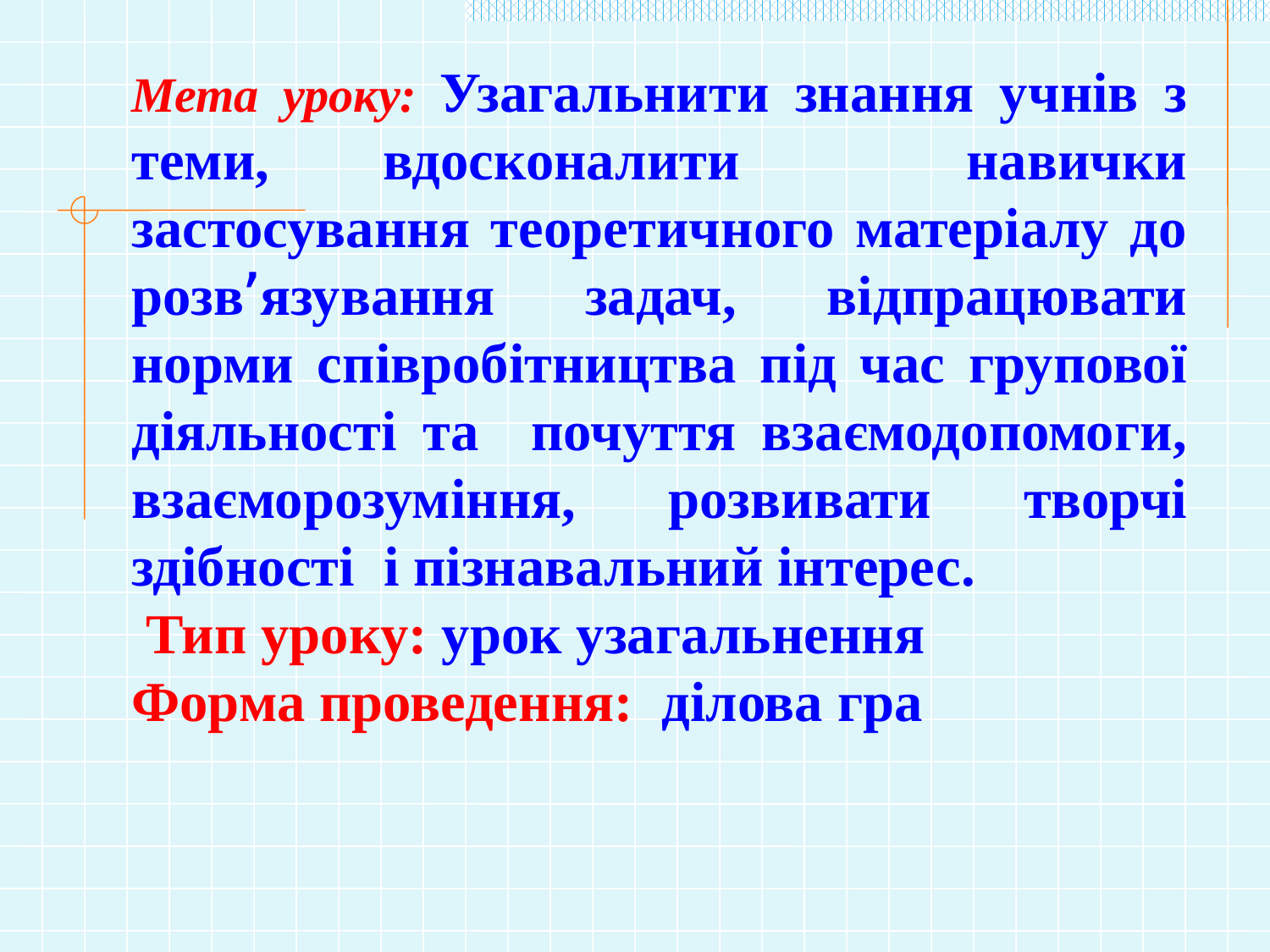

Мета уроку: Узагальнити знання учнів з теми, вдосконалити  навички застосування теоретичного матеріалу до розв’язування задач, відпрацювати норми співробітництва під час групової діяльності та  почуття взаємодопомоги, взаєморозуміння, розвивати творчі здібності  і пізнавальний інтерес.
 Тип уроку: урок узагальнення
Форма проведення:  ділова гра